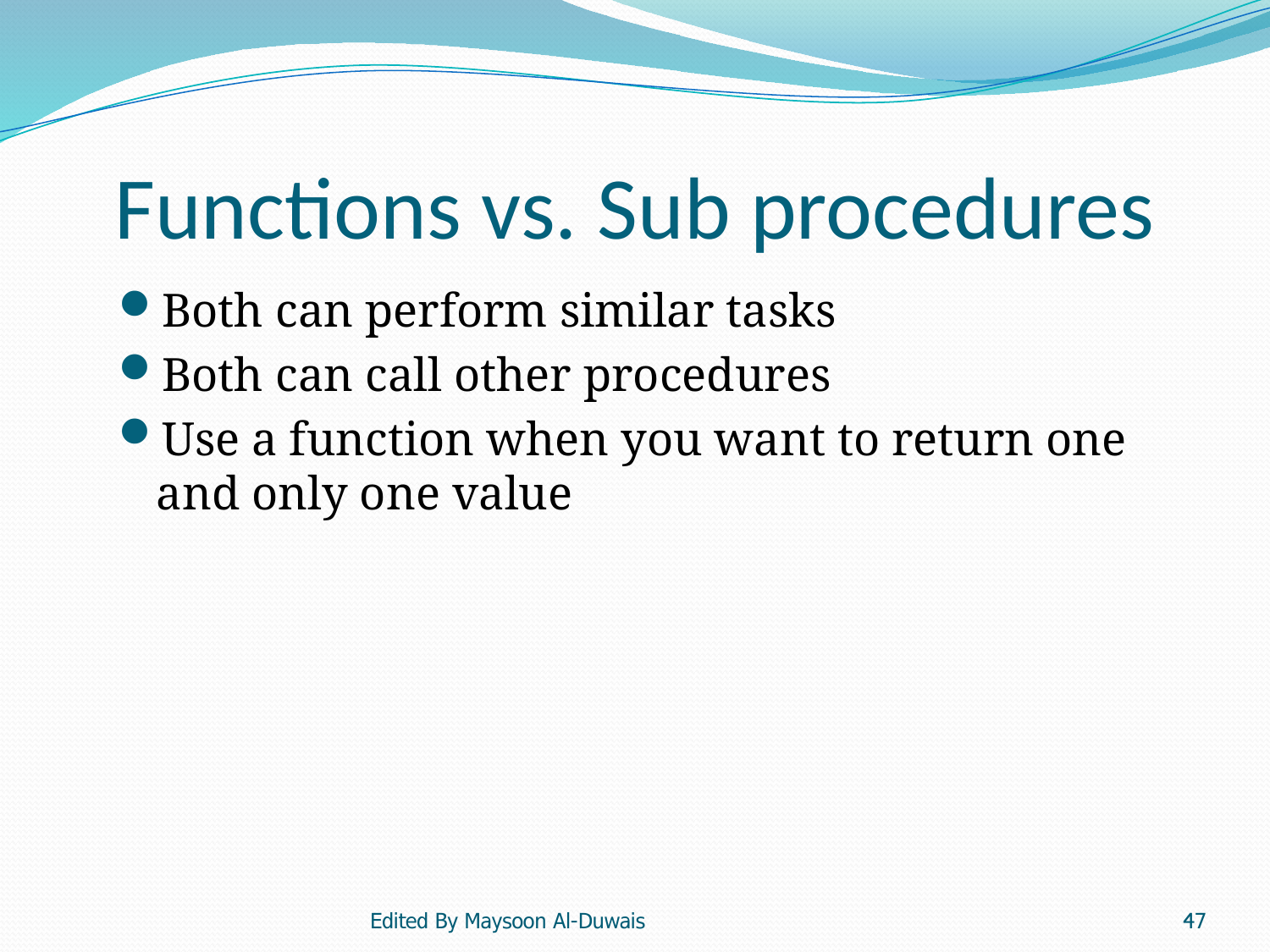

# Functions vs. Sub procedures
Both can perform similar tasks
Both can call other procedures
Use a function when you want to return one and only one value
Edited By Maysoon Al-Duwais
47